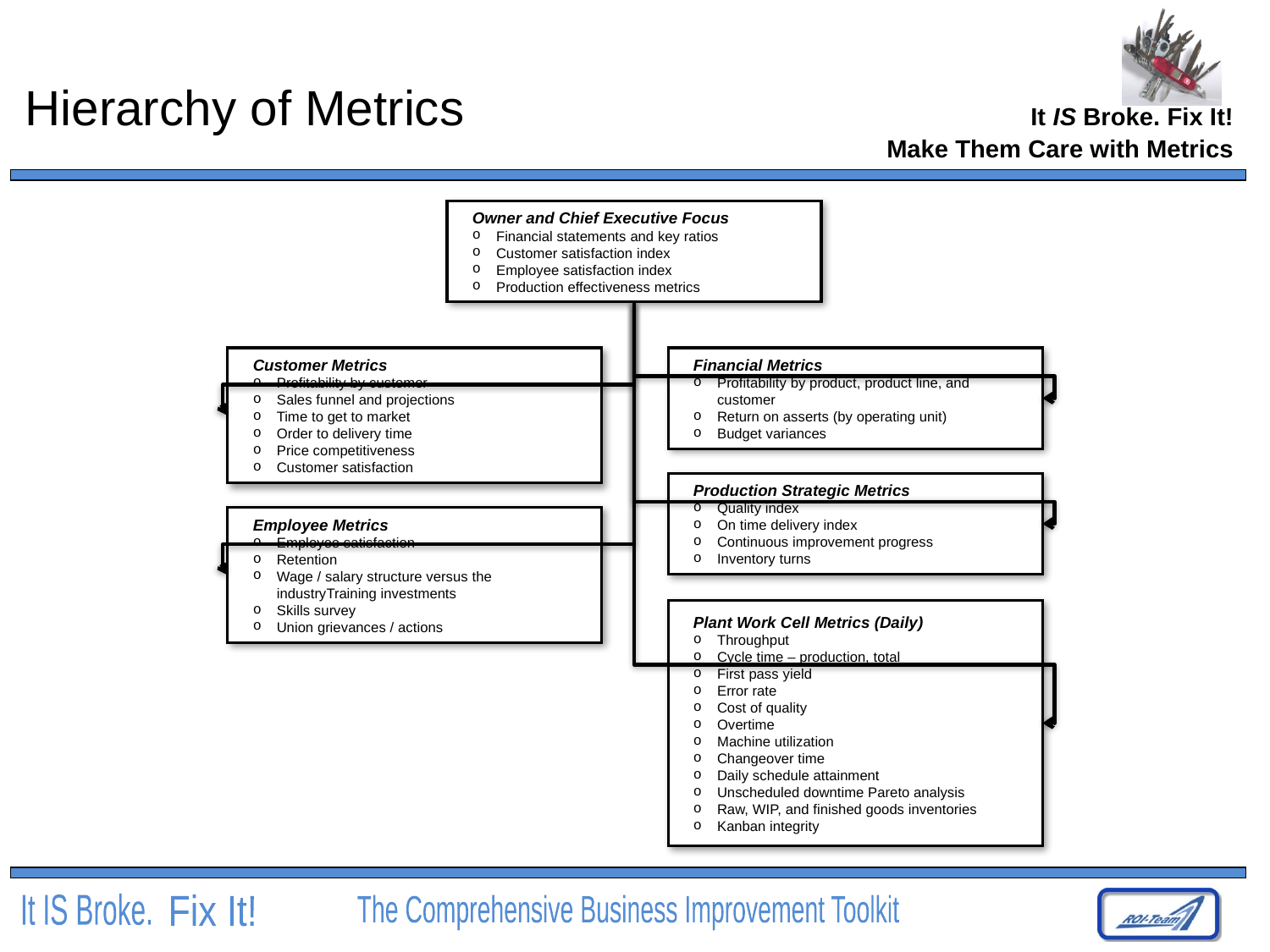

# Hierarchy of Metrics
Make Them Care with Metrics
Owner and Chief Executive Focus
Financial statements and key ratios
Customer satisfaction index
Employee satisfaction index
Production effectiveness metrics
Customer Metrics
Profitability by customer
Sales funnel and projections
Time to get to market
Order to delivery time
Price competitiveness
Customer satisfaction
Financial Metrics
Profitability by product, product line, and customer
Return on asserts (by operating unit)
Budget variances
Production Strategic Metrics
Quality index
On time delivery index
Continuous improvement progress
Inventory turns
Employee Metrics
Employee satisfaction
Retention
Wage / salary structure versus the industryTraining investments
Skills survey
Union grievances / actions
Plant Work Cell Metrics (Daily)
Throughput
Cycle time – production, total
First pass yield
Error rate
Cost of quality
Overtime
Machine utilization
Changeover time
Daily schedule attainment
Unscheduled downtime Pareto analysis
Raw, WIP, and finished goods inventories
Kanban integrity